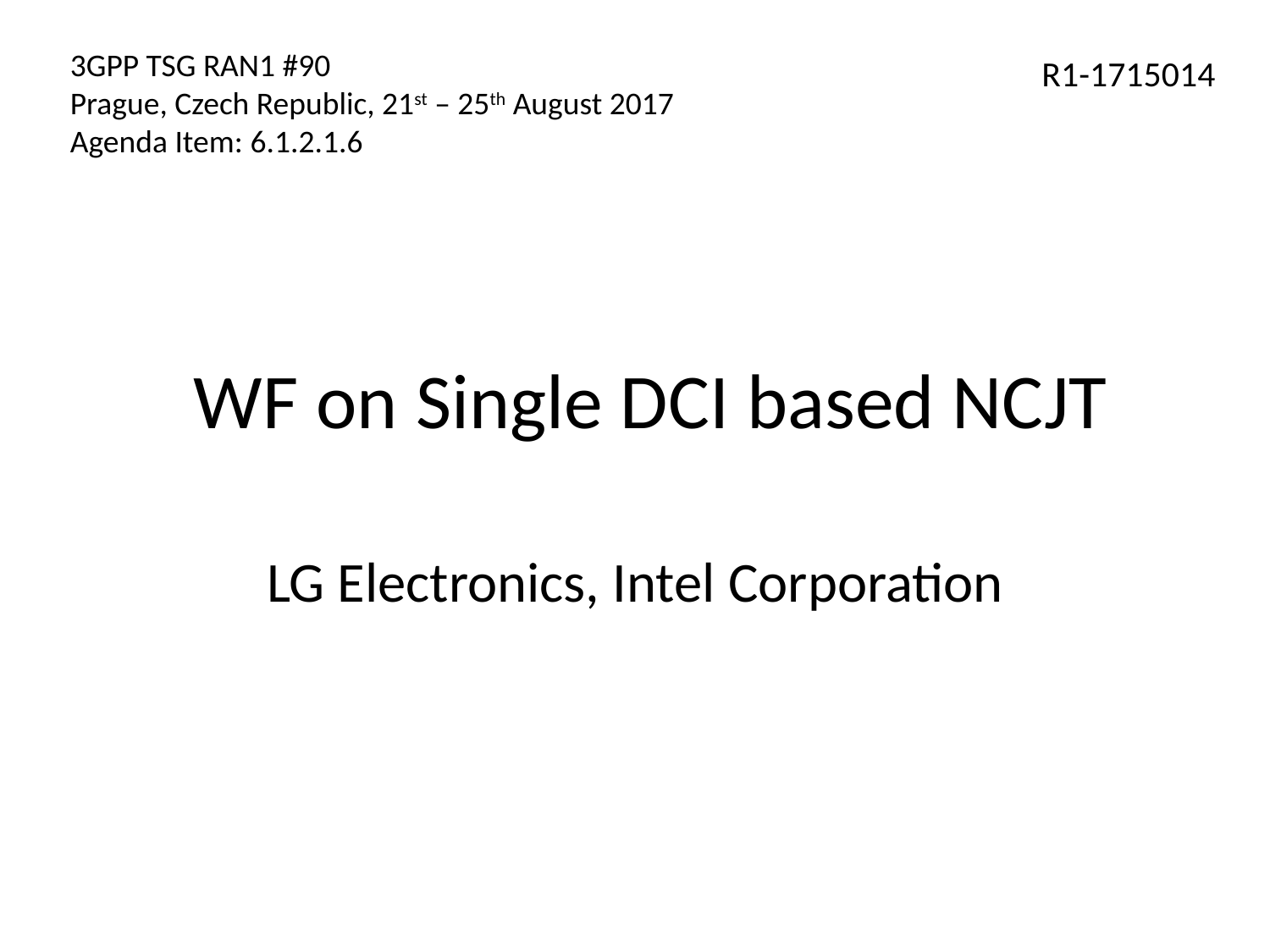

3GPP TSG RAN1 #90
Prague, Czech Republic, 21st – 25th August 2017
Agenda Item: 6.1.2.1.6
R1-1715014
# WF on Single DCI based NCJT
LG Electronics, Intel Corporation